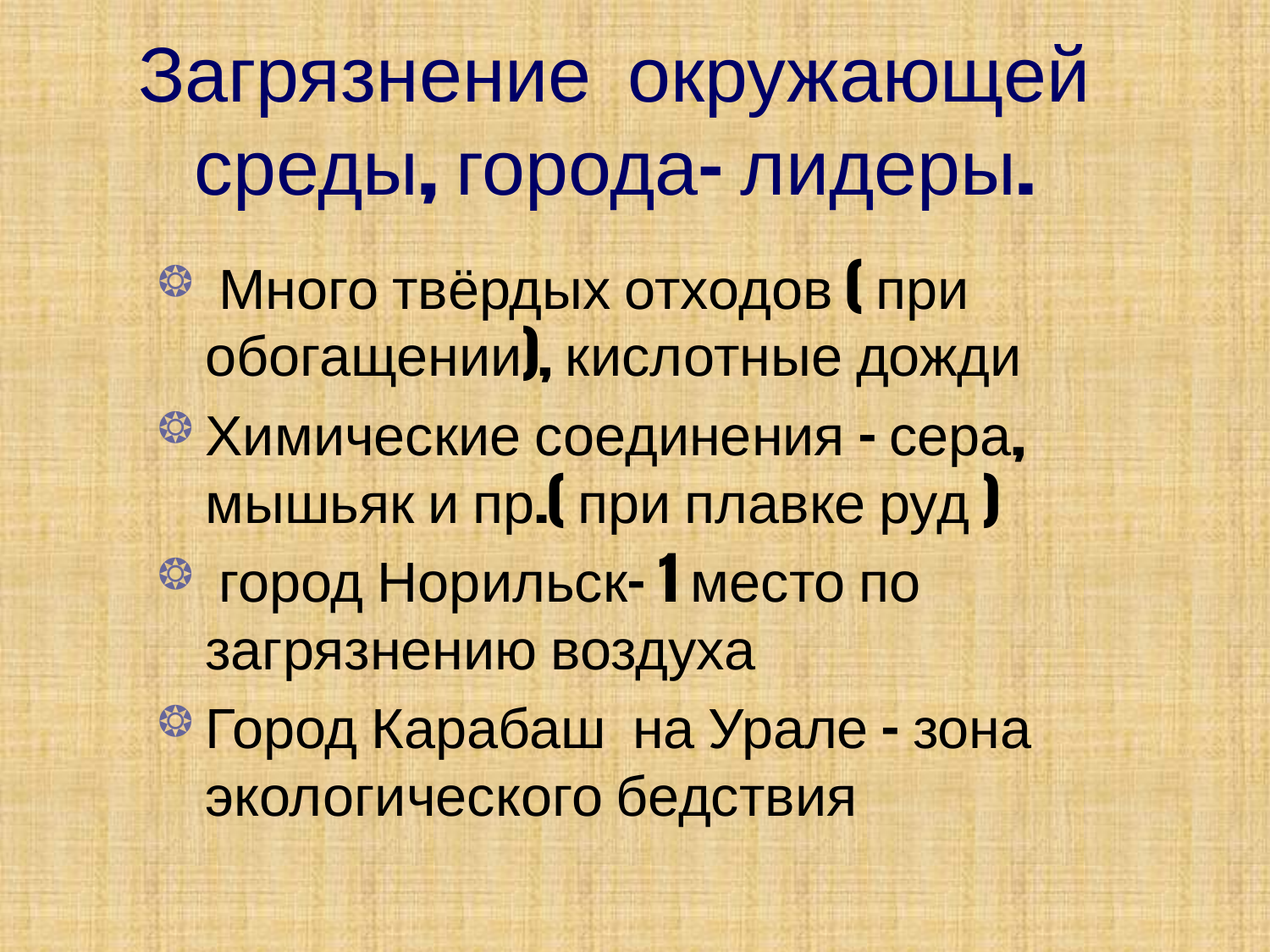

# Загрязнение  окружающей среды, города- лидеры.
 Много твёрдых отходов ( при обогащении), кислотные дожди
Химические соединения – сера, мышьяк и пр.( при плавке руд )
 город Норильск- 1 место по загрязнению воздуха
Город Карабаш  на Урале – зона экологического бедствия